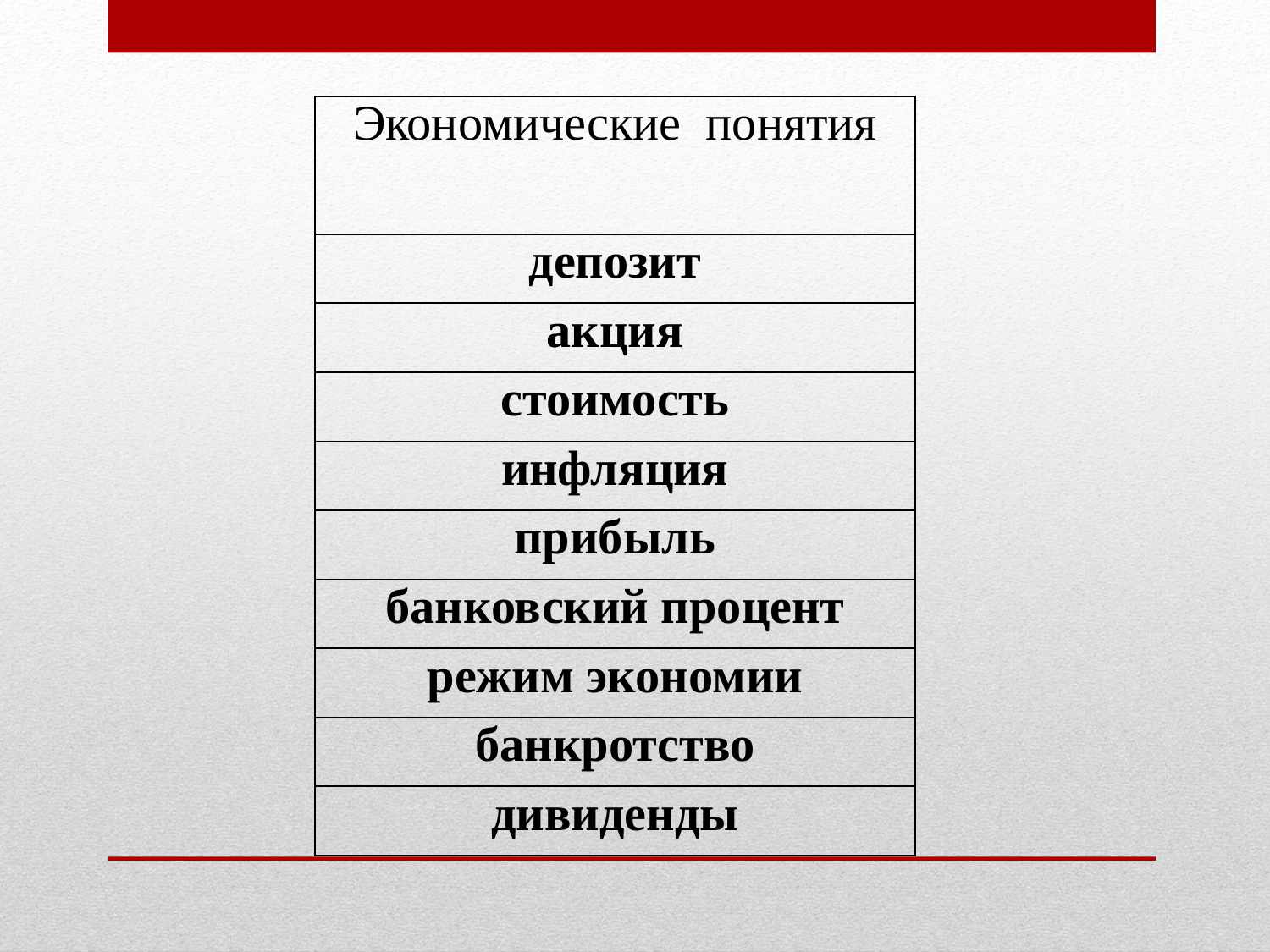

| Экономические понятия |
| --- |
| депозит |
| акция |
| стоимость |
| инфляция |
| прибыль |
| банковский процент |
| режим экономии |
| банкротство |
| дивиденды |